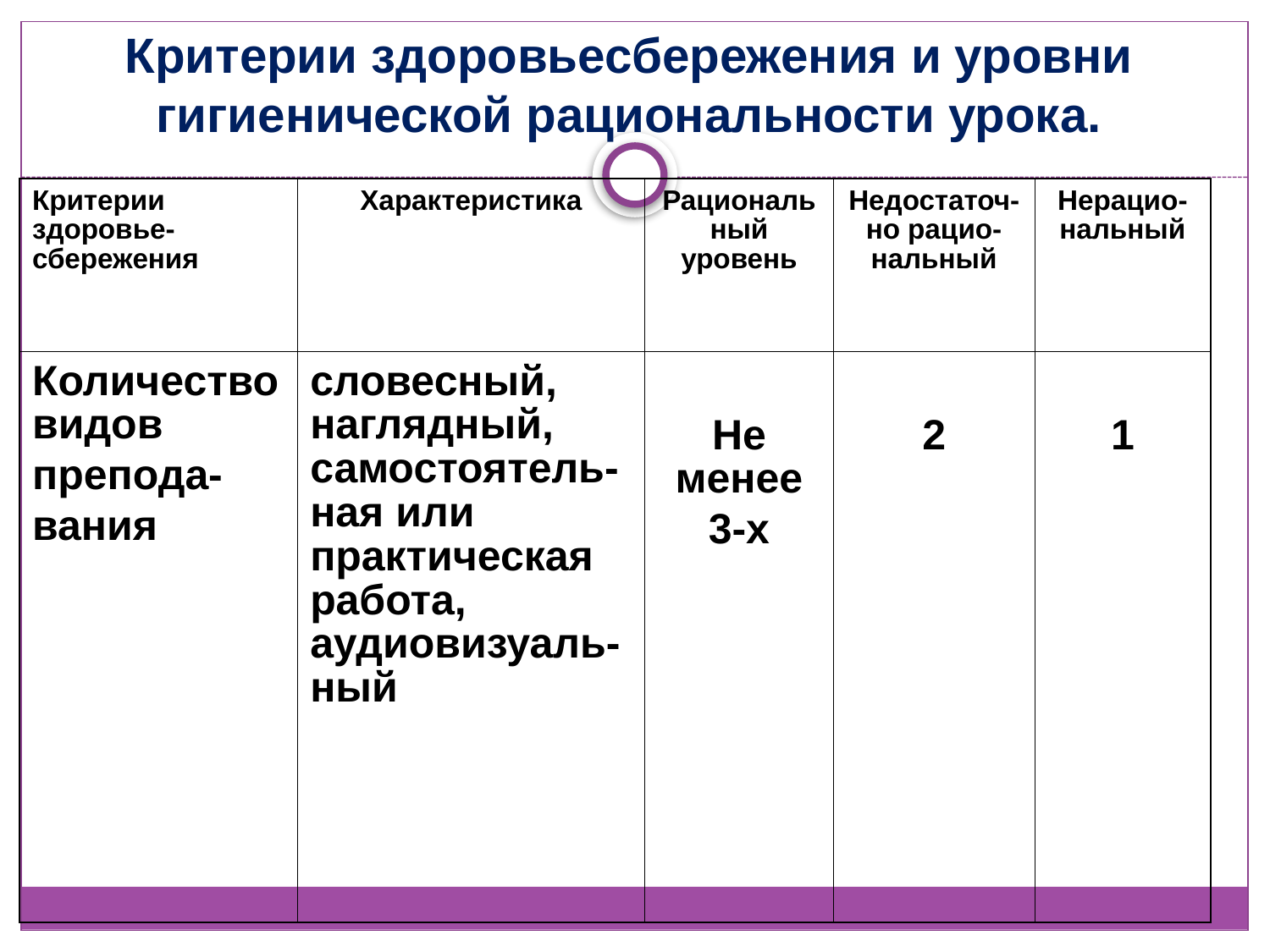

Критерии здоровьесбережения и уровни гигиенической рациональности урока.
| Критерии здоровье- сбережения | Характеристика | Рациональный уровень | Недостаточ-но рацио-нальный | Нерацио-нальный |
| --- | --- | --- | --- | --- |
| Количество видов препода- вания | словесный, наглядный, самостоятель-ная или практическая работа, аудиовизуаль- ный | Не менее 3-х | 2 | 1 |